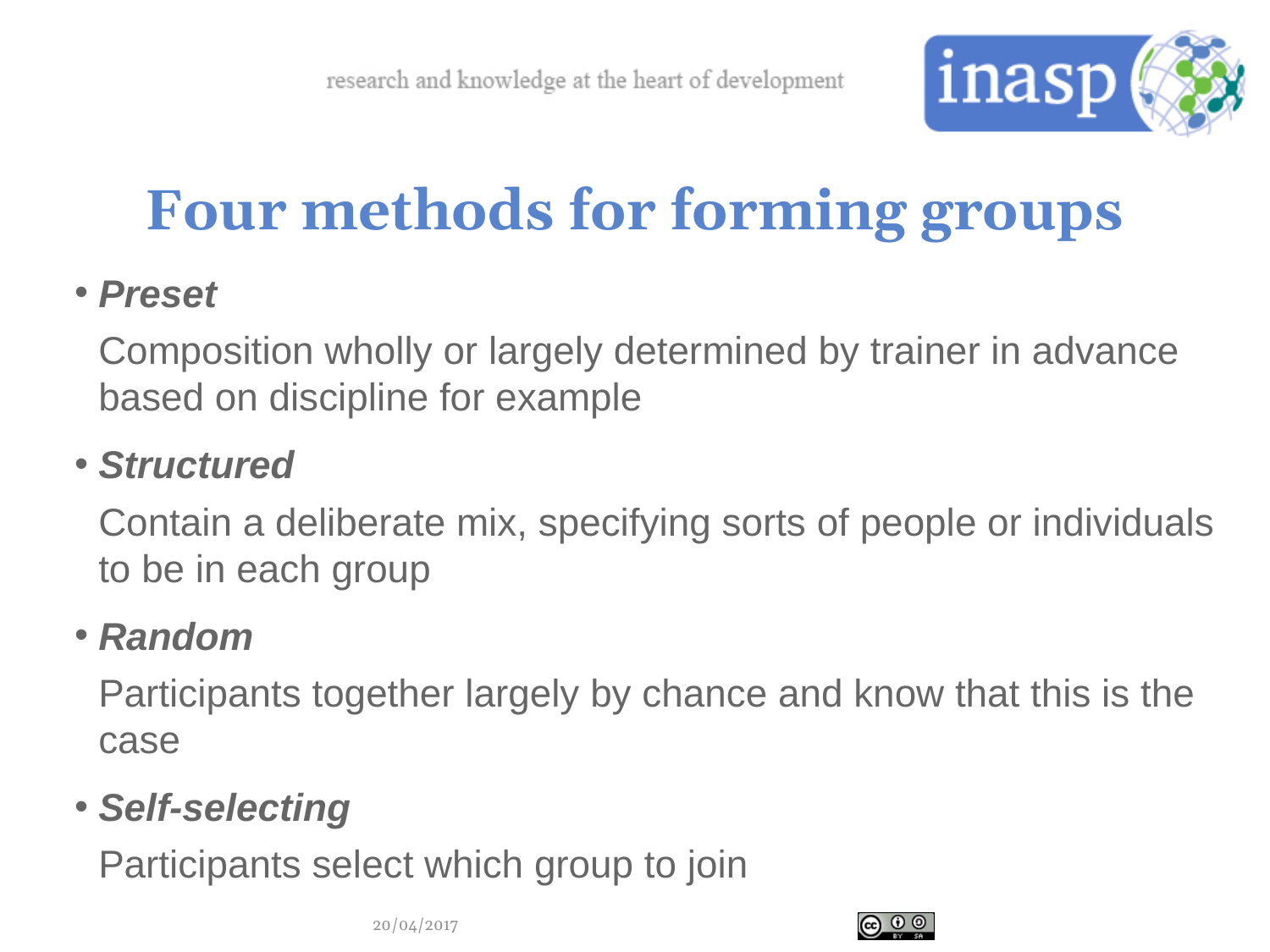

# Four methods for forming groups
Preset
	Composition wholly or largely determined by trainer in advance based on discipline for example
Structured
	Contain a deliberate mix, specifying sorts of people or individuals to be in each group
Random
	Participants together largely by chance and know that this is the case
Self-selecting
	Participants select which group to join
20/04/2017